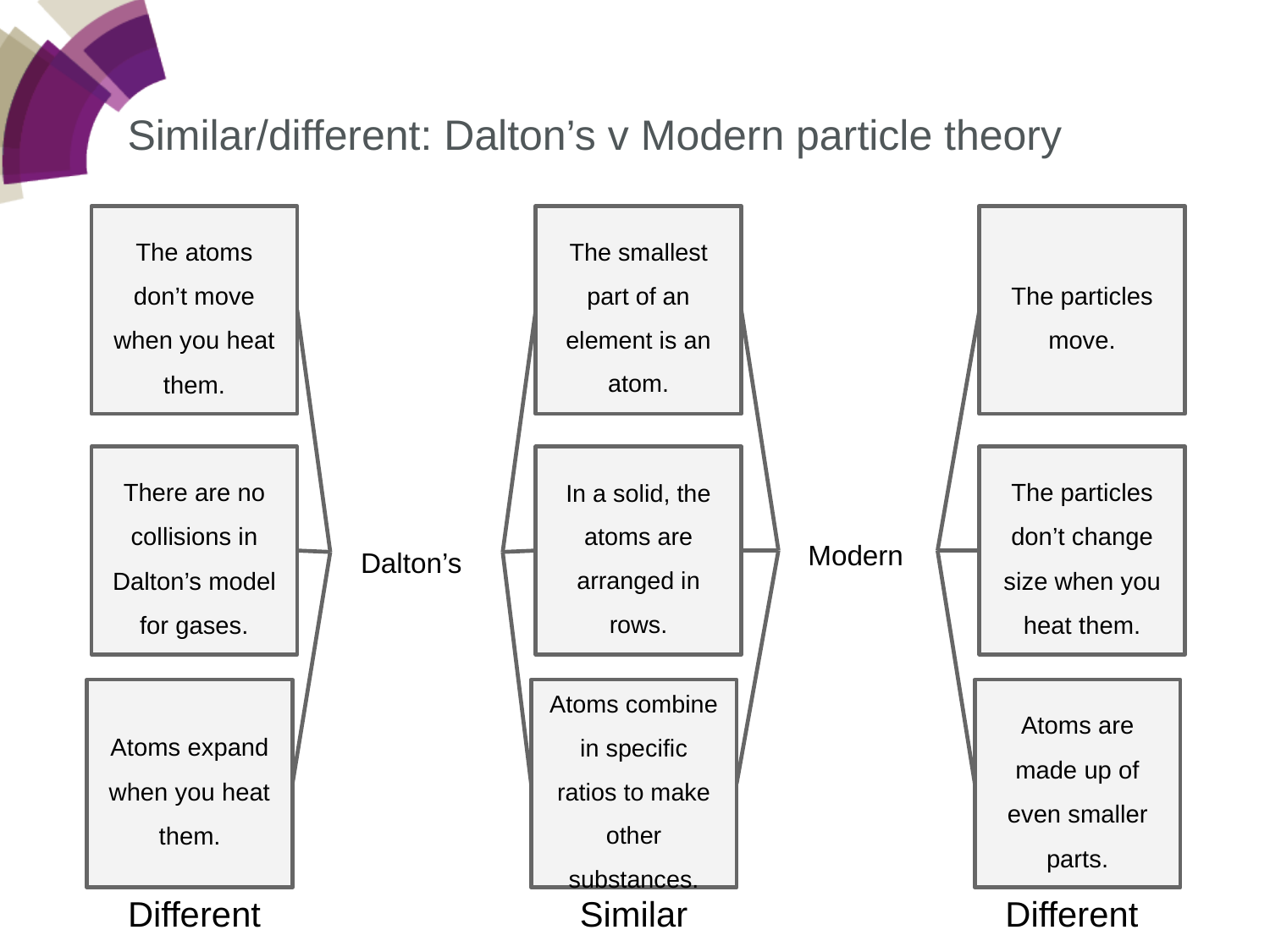

Similar/different: Dalton’s v Modern particle theory
The atoms don’t move when you heat them.
The smallest part of an element is an atom.
The particles move.
There are no collisions in Dalton’s model for gases.
In a solid, the atoms are arranged in rows.
The particles don’t change size when you heat them.
Dalton’s
Modern
Atoms expand when you heat them.
Atoms combine in specific ratios to make other substances.
Atoms are made up of even smaller parts.
Different
Similar
Different